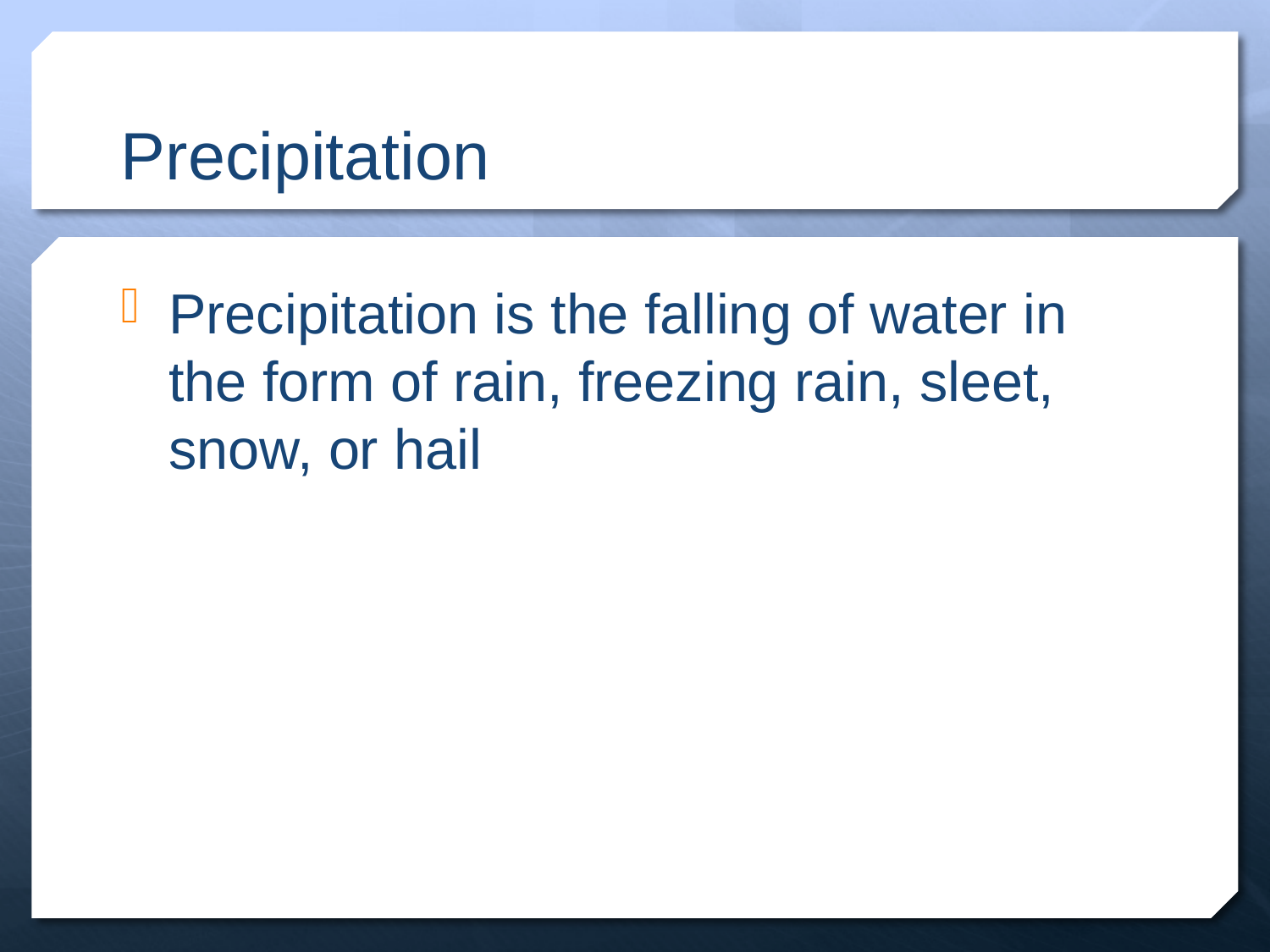

# Precipitation
Precipitation is the falling of water in the form of rain, freezing rain, sleet, snow, or hail